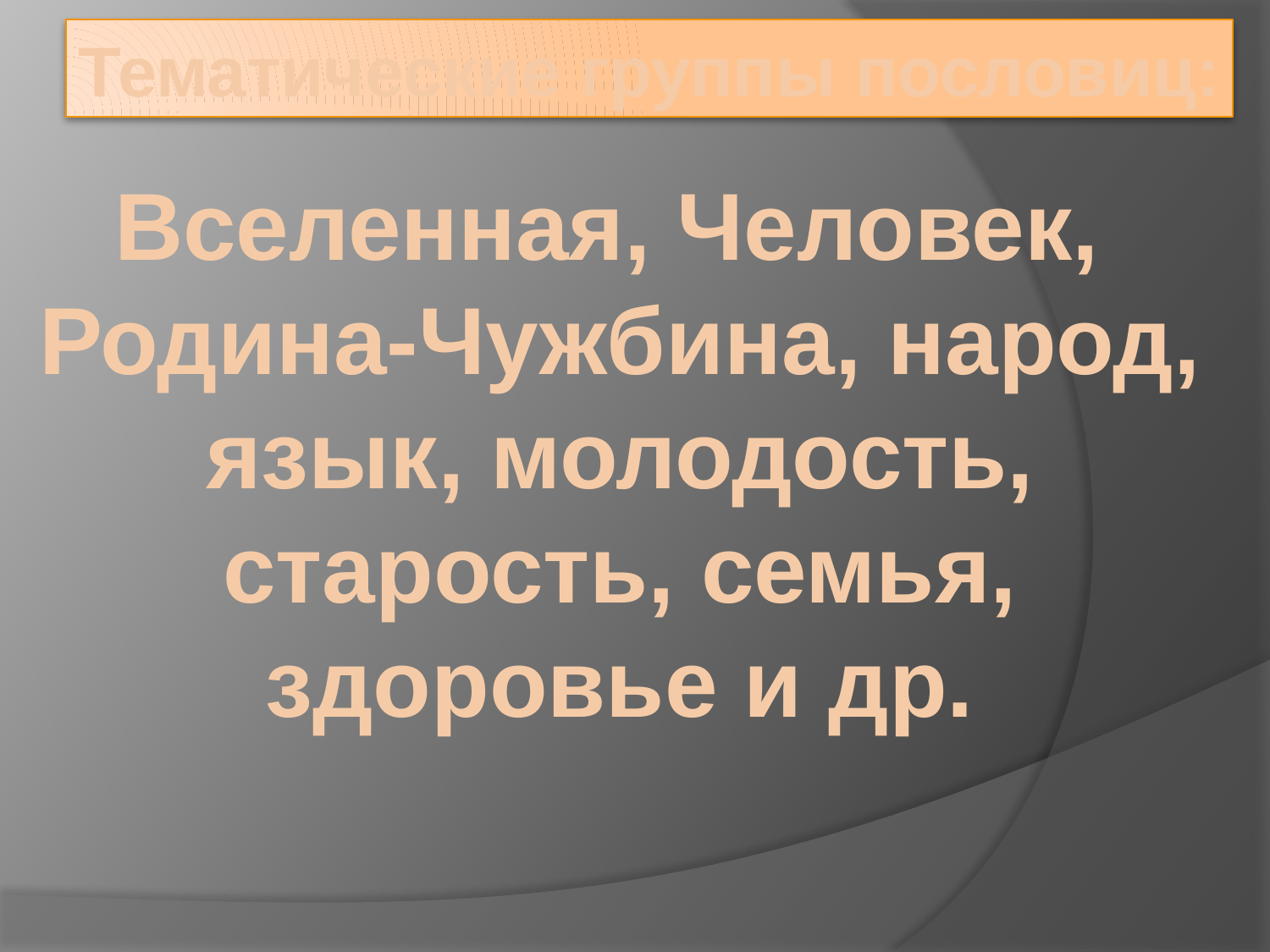

Тематические группы пословиц:
Вселенная, Человек,
Родина-Чужбина, народ, язык, молодость, старость, семья, здоровье и др.